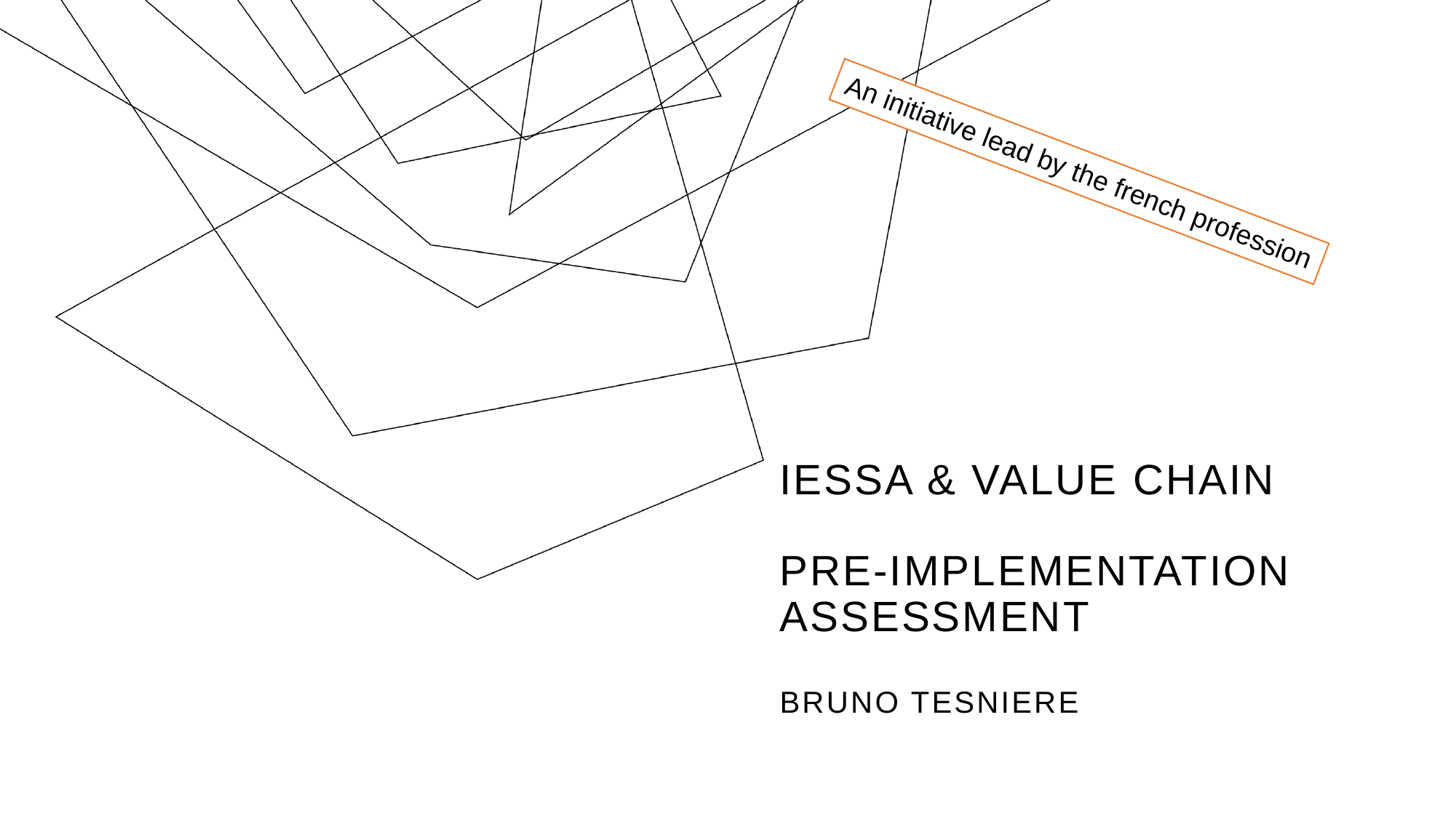

An initiative lead by the french profession
# IESSA & Value chain Pre-implementation assessment Bruno Tesniere